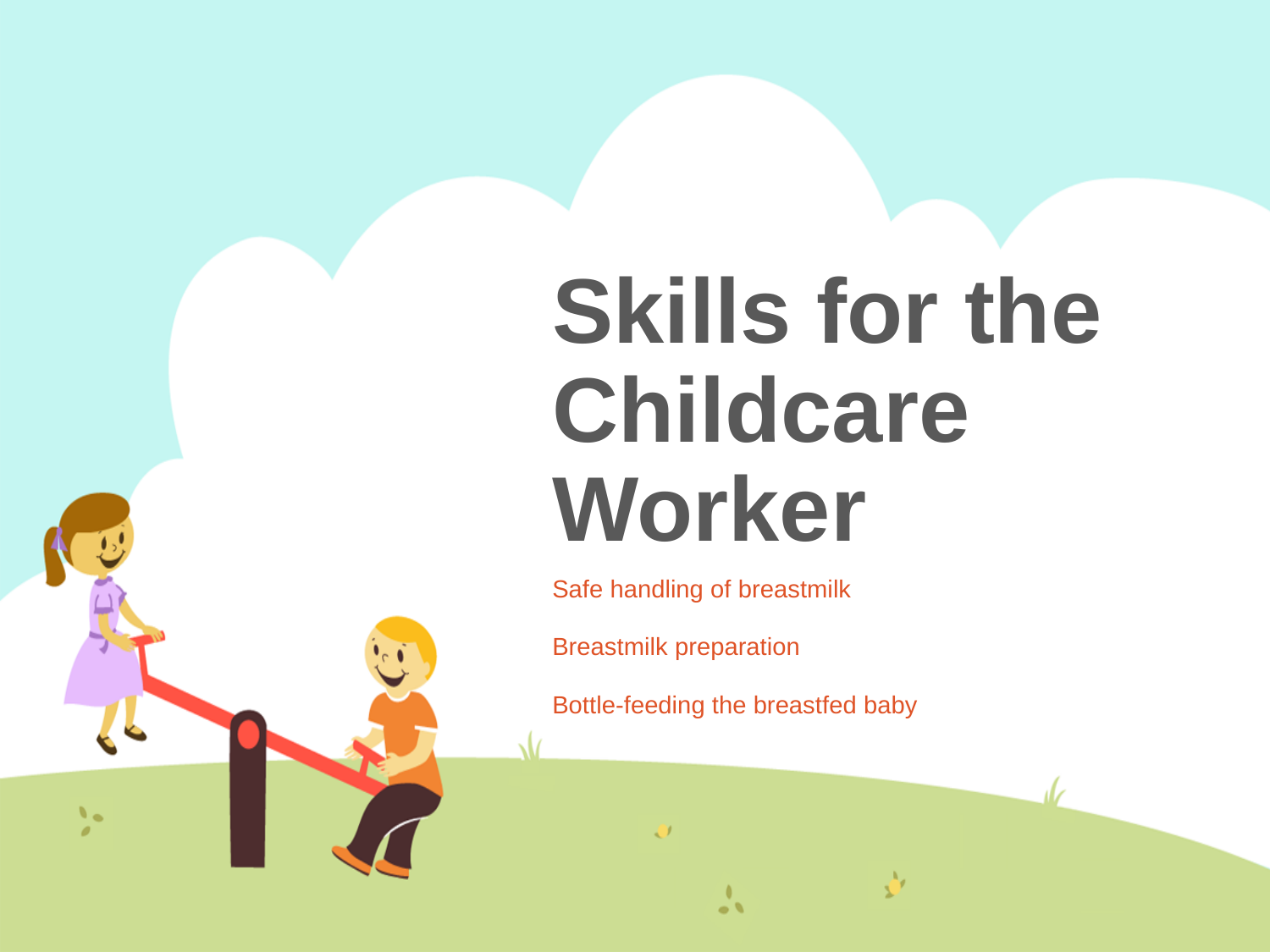

# Skills for the Childcare Worker
Safe handling of breastmilk
Breastmilk preparation
Bottle-feeding the breastfed baby